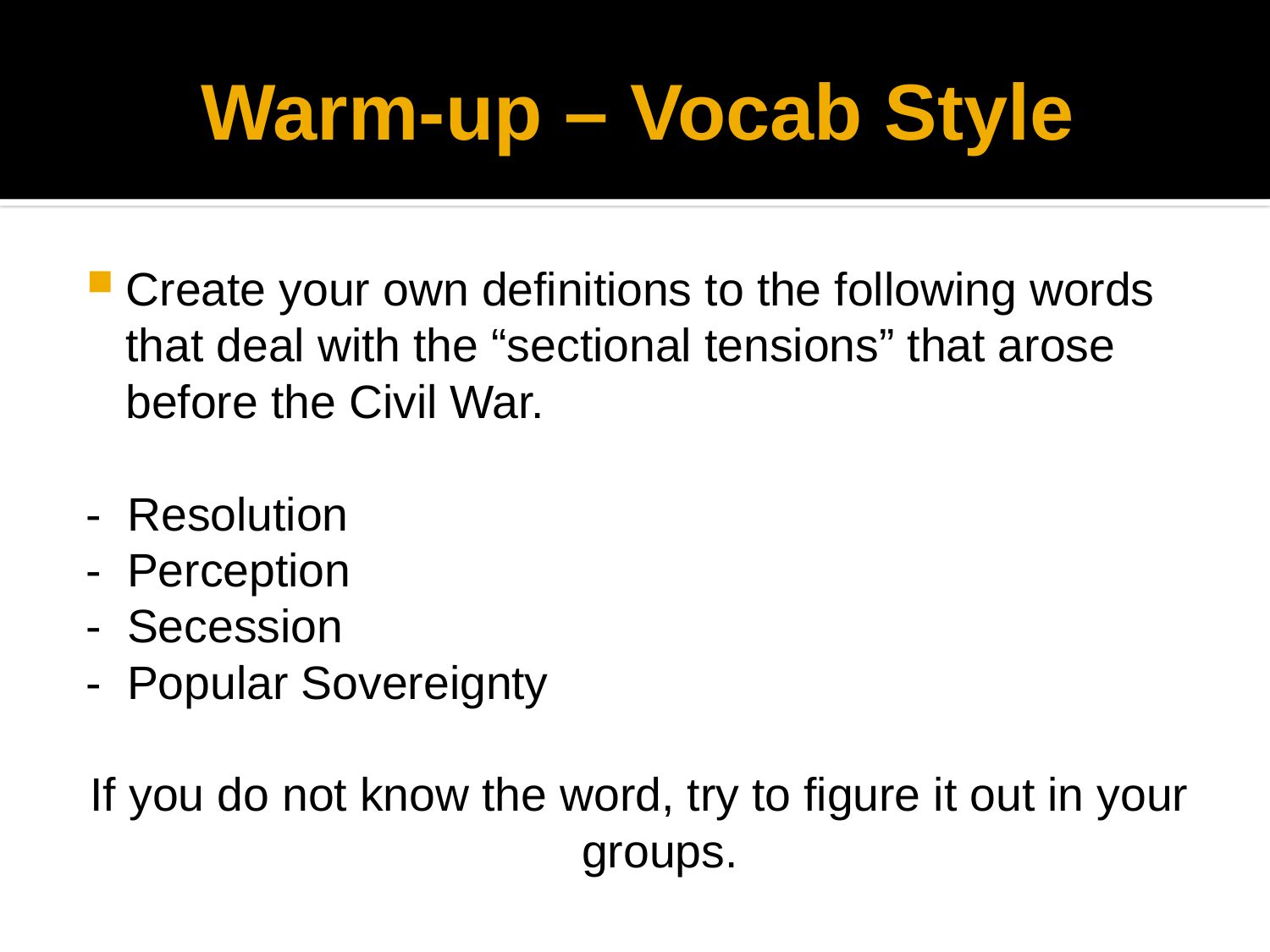

# Warm-up – Vocab Style
Create your own definitions to the following words that deal with the “sectional tensions” that arose before the Civil War.

-  Resolution
-  Perception
-  Secession
-  Popular Sovereignty

If you do not know the word, try to figure it out in your groups.